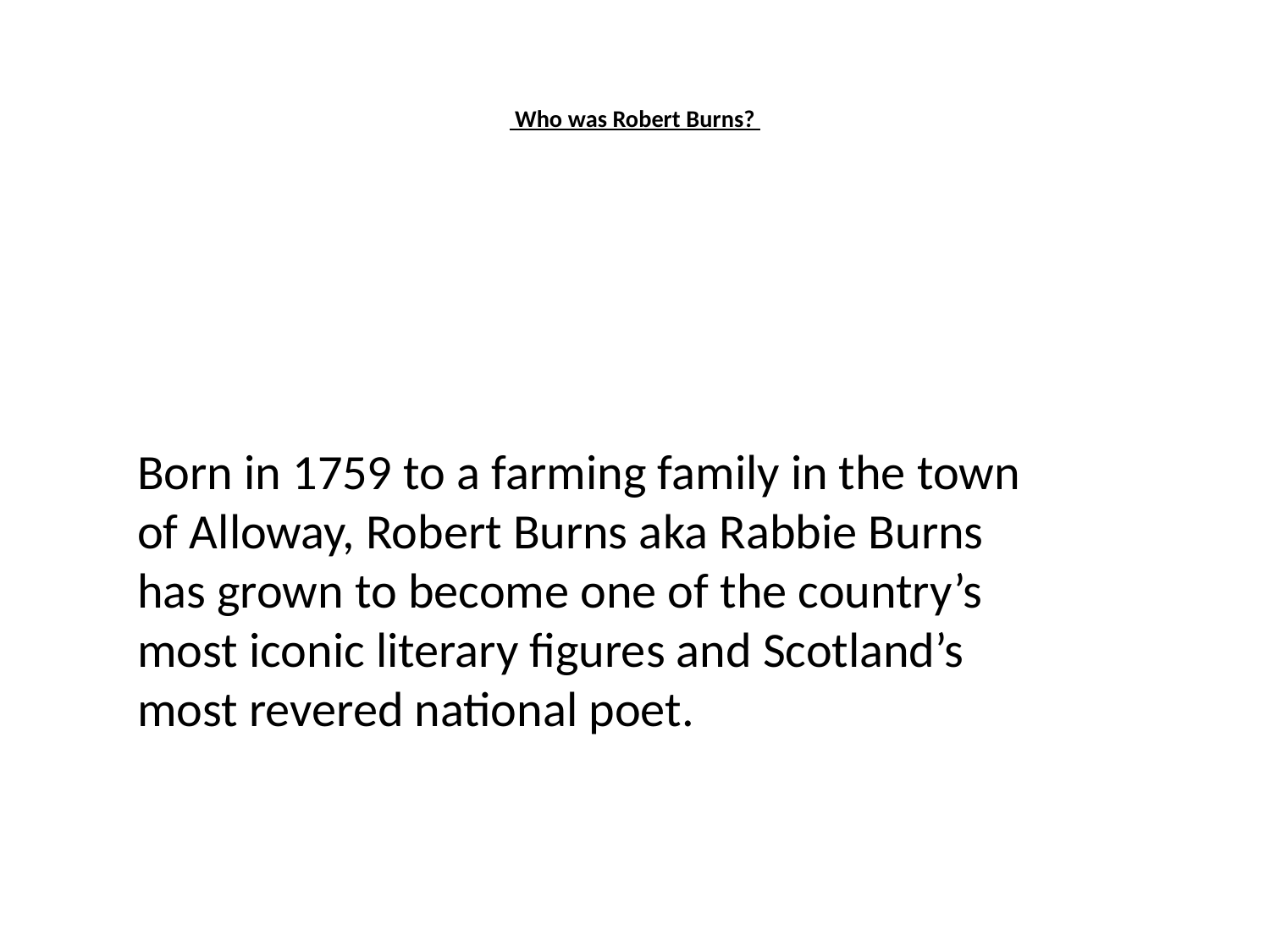

# Who was Robert Burns?

Born in 1759 to a farming family in the town of Alloway, Robert Burns aka Rabbie Burns has grown to become one of the country’s most iconic literary figures and Scotland’s most revered national poet.